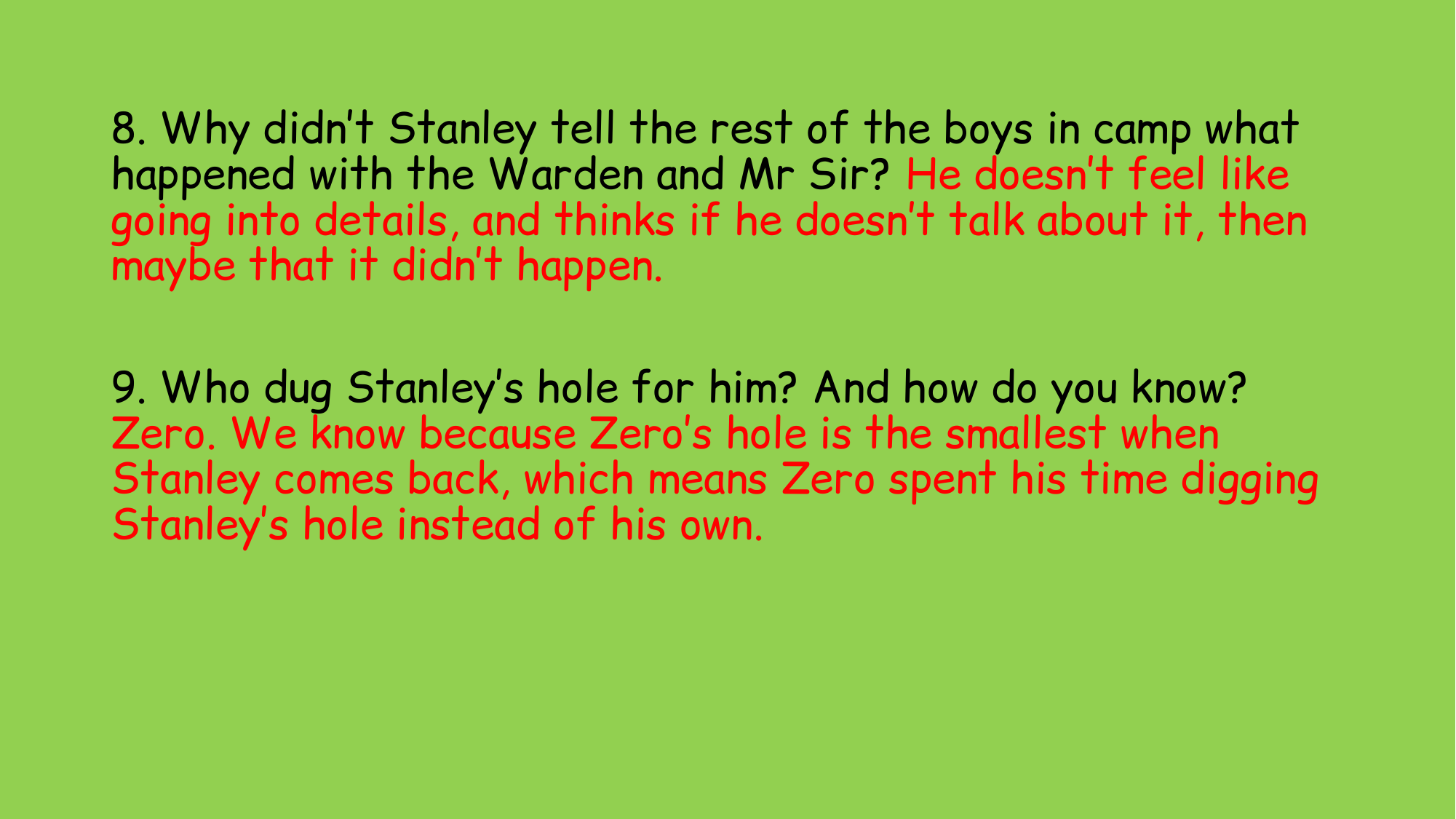

8. Why didn’t Stanley tell the rest of the boys in camp what happened with the Warden and Mr Sir? He doesn’t feel like going into details, and thinks if he doesn’t talk about it, then maybe that it didn’t happen.

9. Who dug Stanley’s hole for him? And how do you know? Zero. We know because Zero’s hole is the smallest when Stanley comes back, which means Zero spent his time digging Stanley’s hole instead of his own.